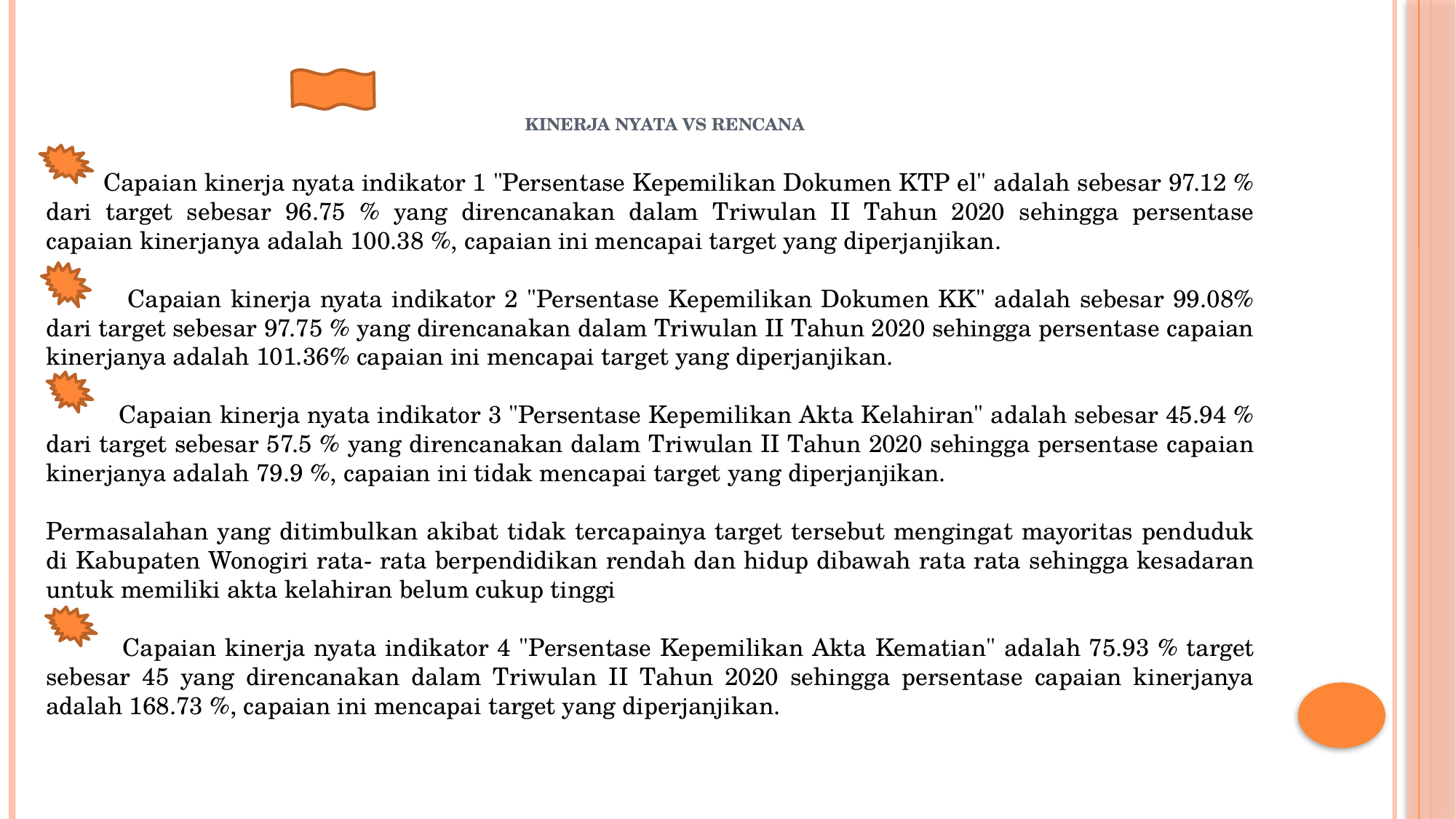

# kinerja nyata vs rencana

        Capaian kinerja nyata indikator 1 "Persentase Kepemilikan Dokumen KTP el" adalah sebesar 97.12 % dari target sebesar 96.75 % yang direncanakan dalam Triwulan II Tahun 2020 sehingga persentase capaian kinerjanya adalah 100.38 %, capaian ini mencapai target yang diperjanjikan.

         Capaian kinerja nyata indikator 2 "Persentase Kepemilikan Dokumen KK" adalah sebesar 99.08% dari target sebesar 97.75 % yang direncanakan dalam Triwulan II Tahun 2020 sehingga persentase capaian kinerjanya adalah 101.36% capaian ini mencapai target yang diperjanjikan.

          Capaian kinerja nyata indikator 3 "Persentase Kepemilikan Akta Kelahiran" adalah sebesar 45.94 % dari target sebesar 57.5 % yang direncanakan dalam Triwulan II Tahun 2020 sehingga persentase capaian kinerjanya adalah 79.9 %, capaian ini tidak mencapai target yang diperjanjikan.

Permasalahan yang ditimbulkan akibat tidak tercapainya target tersebut mengingat mayoritas penduduk di Kabupaten Wonogiri rata- rata berpendidikan rendah dan hidup dibawah rata rata sehingga kesadaran untuk memiliki akta kelahiran belum cukup tinggi

         Capaian kinerja nyata indikator 4 "Persentase Kepemilikan Akta Kematian" adalah 75.93 % target sebesar 45 yang direncanakan dalam Triwulan II Tahun 2020 sehingga persentase capaian kinerjanya adalah 168.73 %, capaian ini mencapai target yang diperjanjikan.